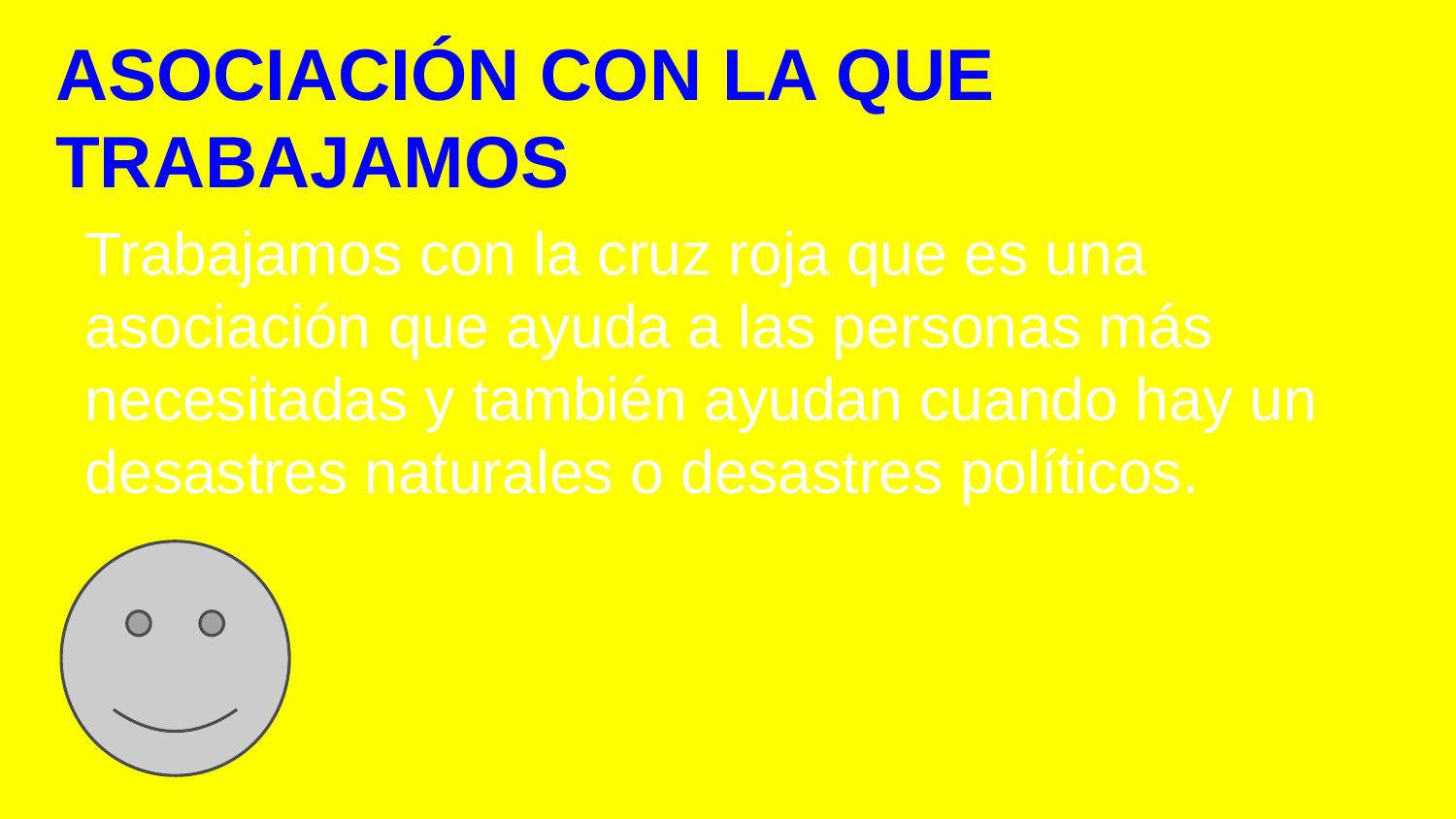

# ASOCIACIÓN CON LA QUE TRABAJAMOS
Trabajamos con la cruz roja que es una asociación que ayuda a las personas más necesitadas y también ayudan cuando hay un desastres naturales o desastres políticos.